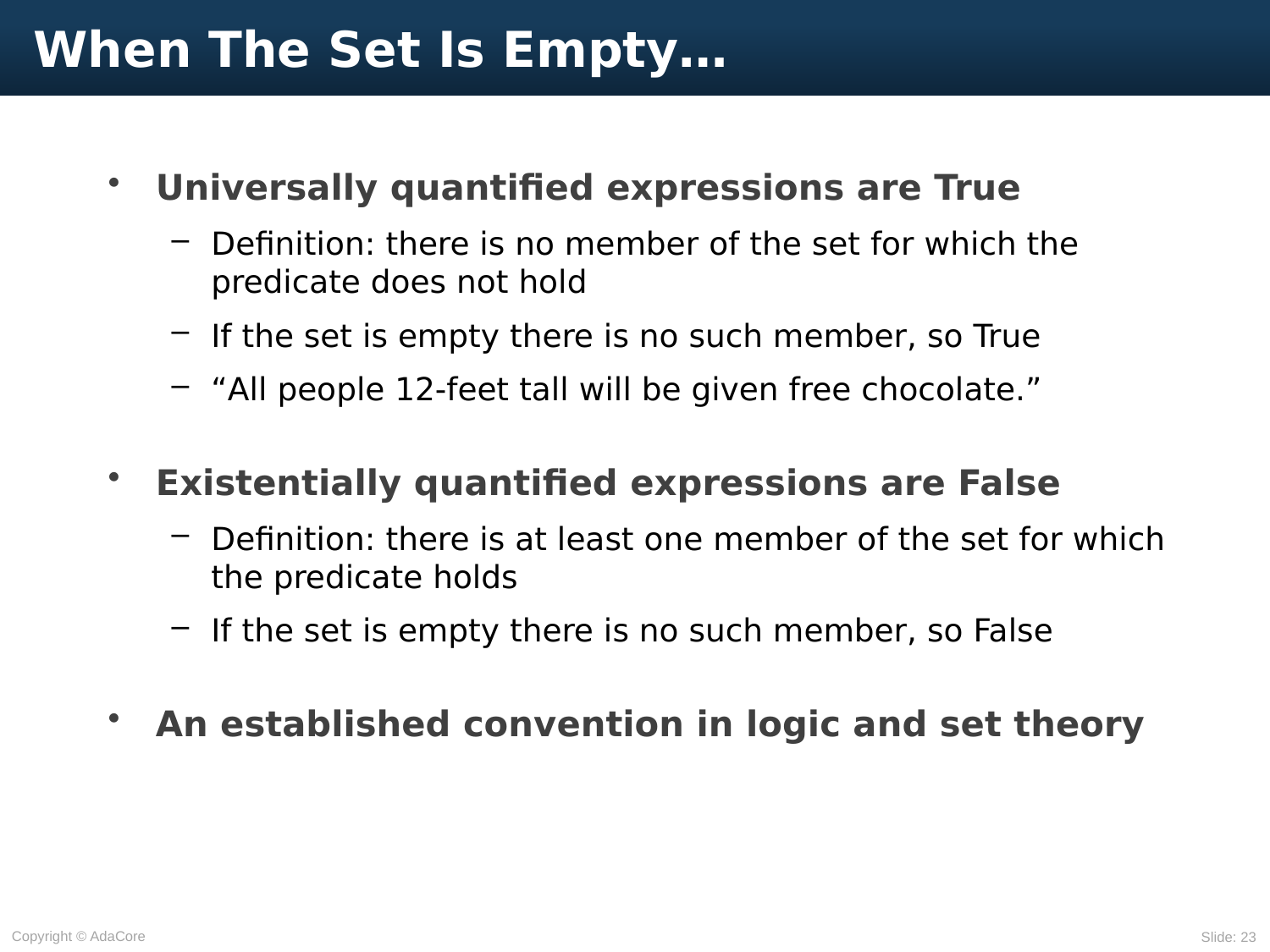

# When The Set Is Empty…
Universally quantified expressions are True
Definition: there is no member of the set for which the predicate does not hold
If the set is empty there is no such member, so True
“All people 12-feet tall will be given free chocolate.”
Existentially quantified expressions are False
Definition: there is at least one member of the set for which the predicate holds
If the set is empty there is no such member, so False
An established convention in logic and set theory